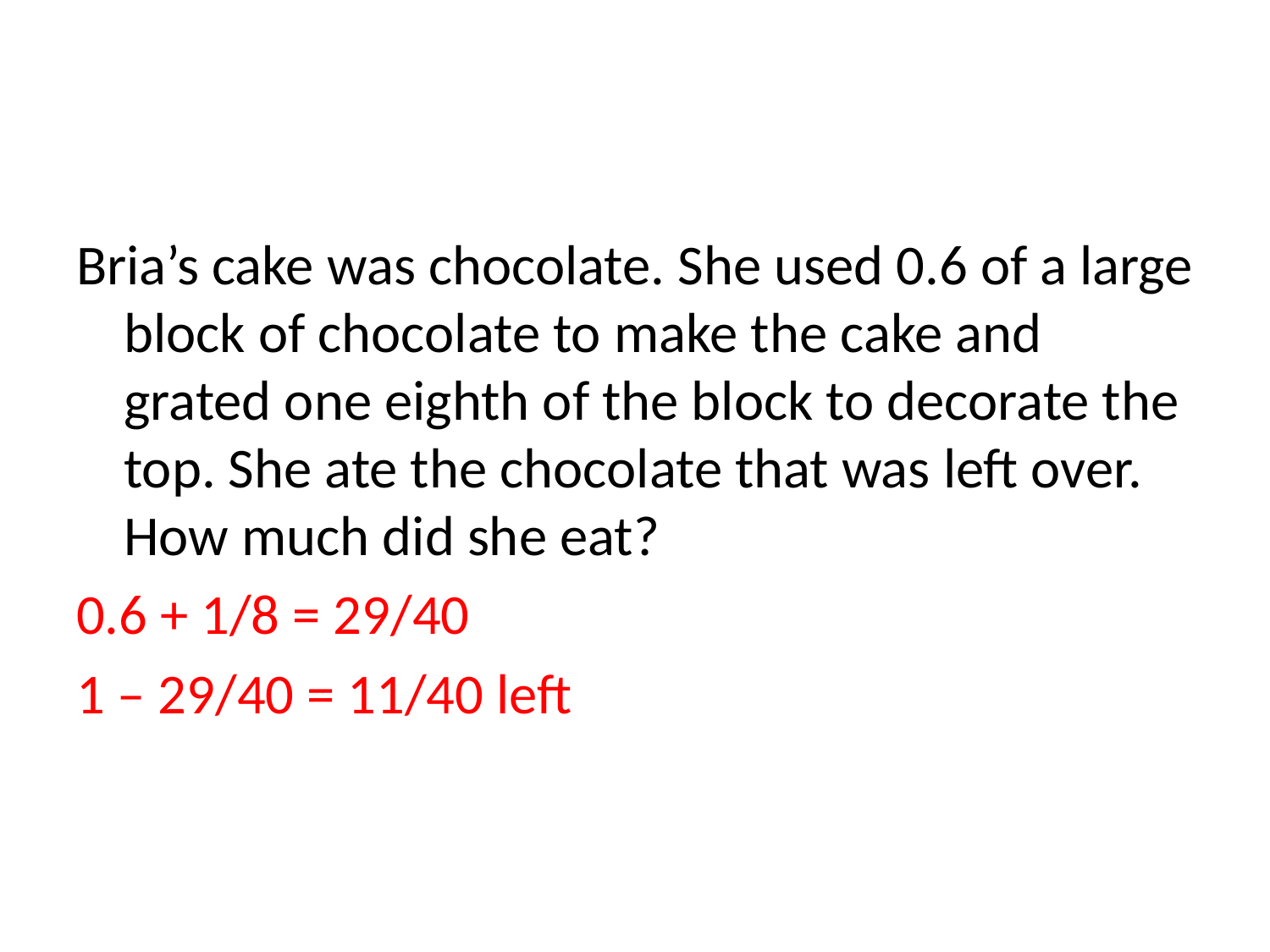

#
Bria’s cake was chocolate. She used 0.6 of a large block of chocolate to make the cake and grated one eighth of the block to decorate the top. She ate the chocolate that was left over. How much did she eat?
0.6 + 1/8 = 29/40
1 – 29/40 = 11/40 left